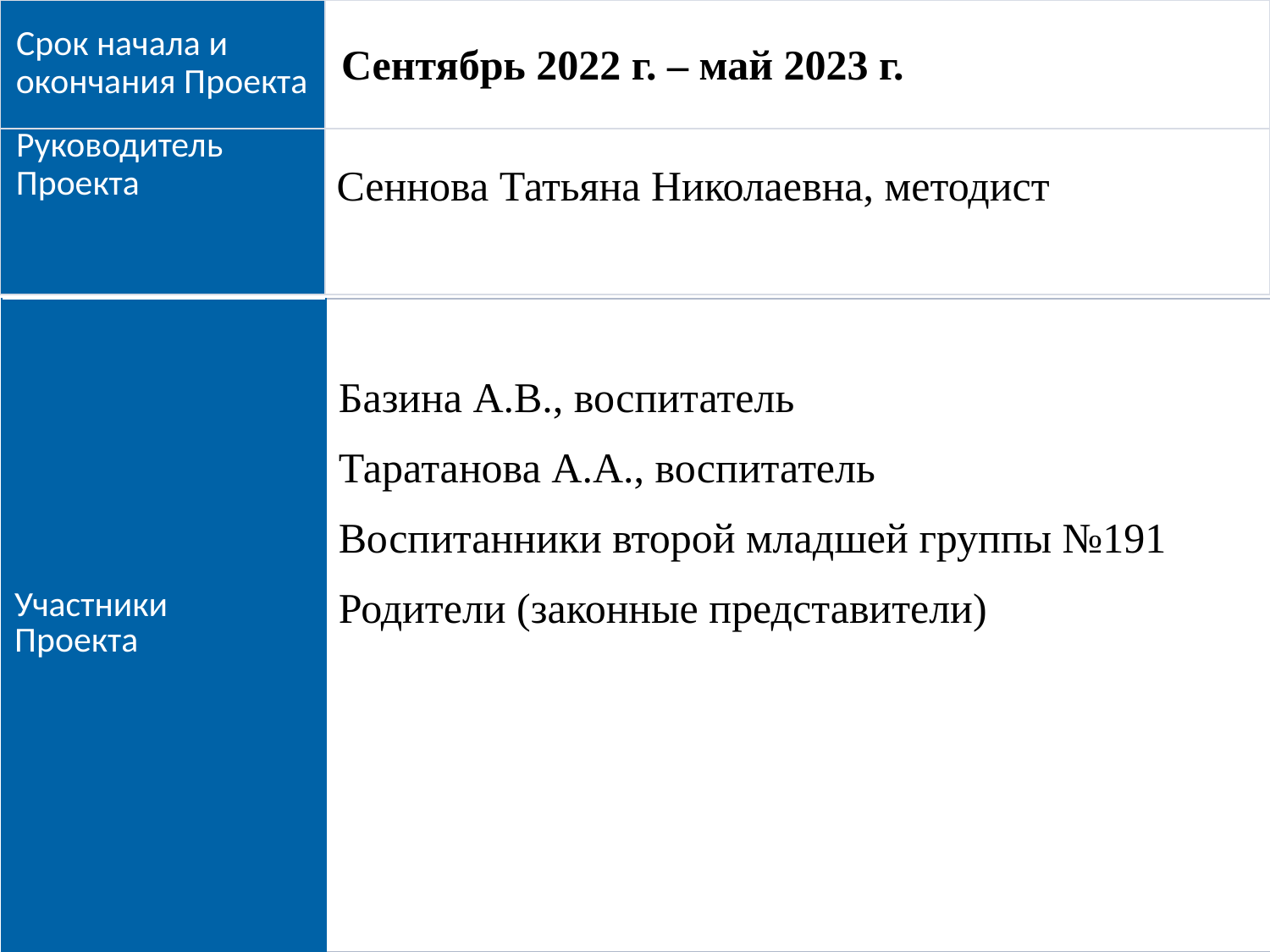

| Срок начала и окончания Проекта | Сентябрь 2022 г. – май 2023 г. |
| --- | --- |
| Руководитель Проекта | Сеннова Татьяна Николаевна, методист |
| Участники Проекта | Базина А.В., воспитатель Таратанова А.А., воспитатель Воспитанники второй младшей группы №191 Родители (законные представители) |
| --- | --- |
2